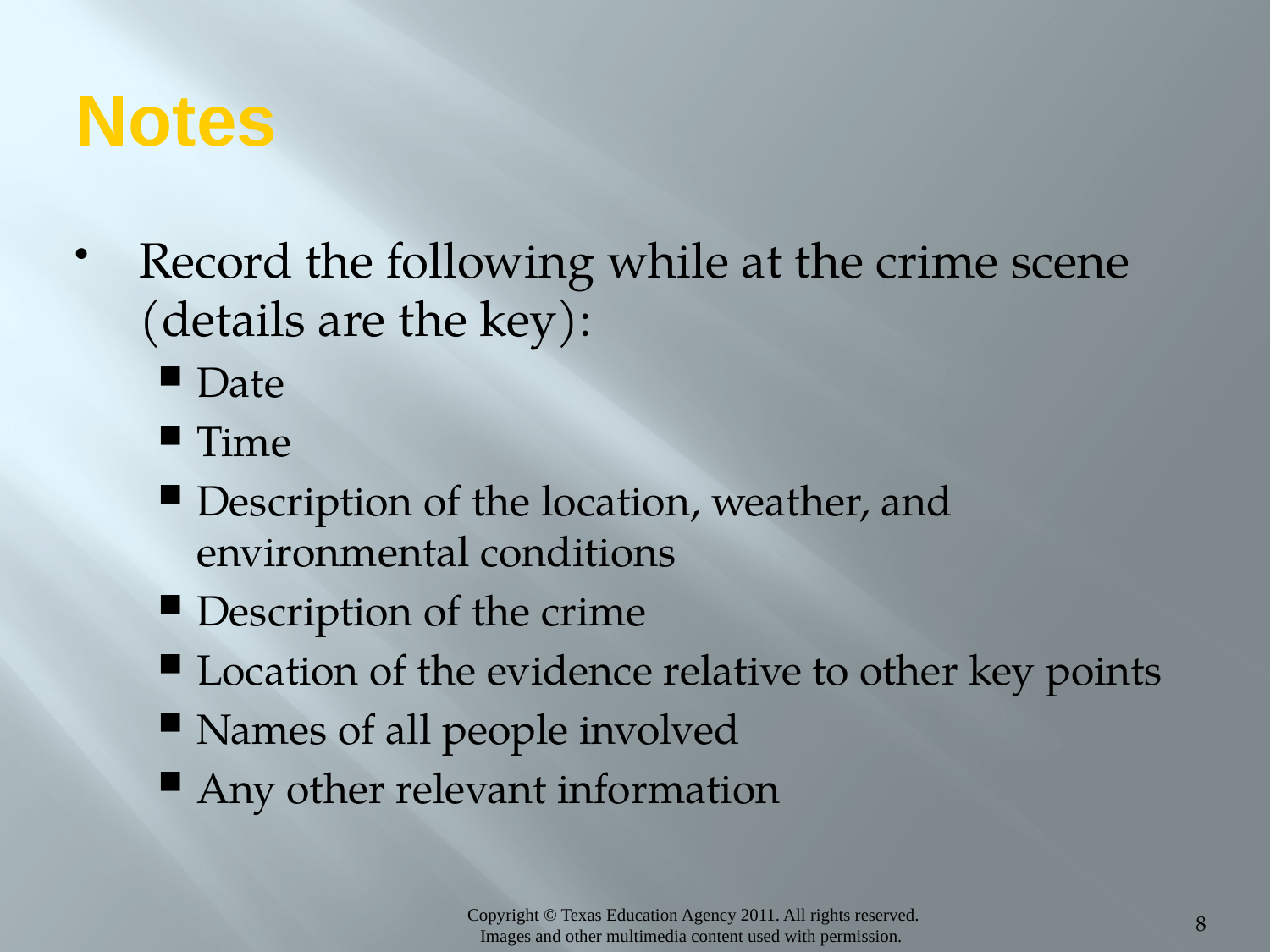

# Notes
Record the following while at the crime scene (details are the key):
Date
Time
Description of the location, weather, and environmental conditions
Description of the crime
Location of the evidence relative to other key points
Names of all people involved
Any other relevant information
8